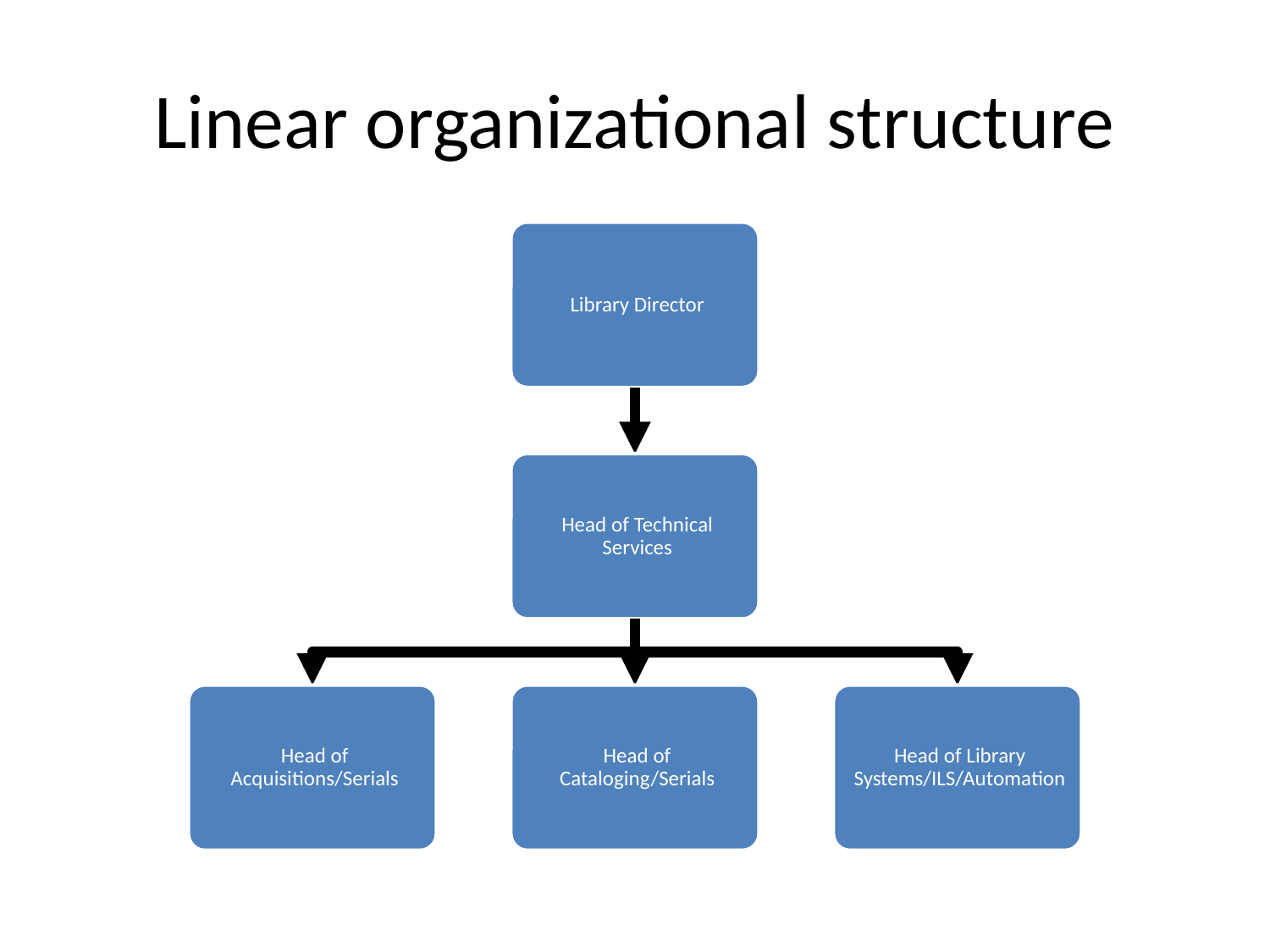

# Linear organizational structure
Library Director
Head of Technical Services
Head of Acquisitions/Serials
Head of Cataloging/Serials
Head of Library Systems/ILS/Automation